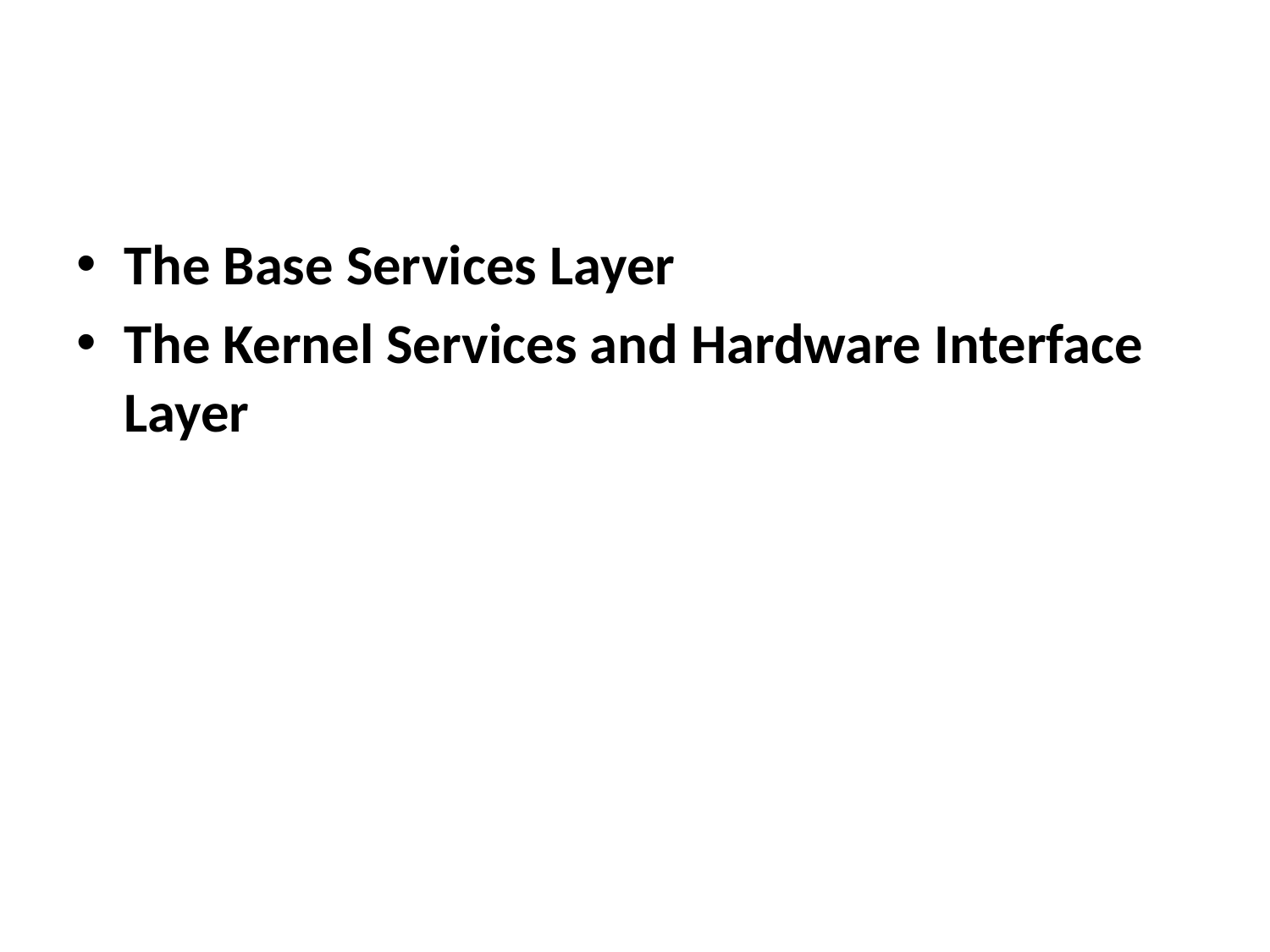

#
The Base Services Layer
The Kernel Services and Hardware Interface Layer